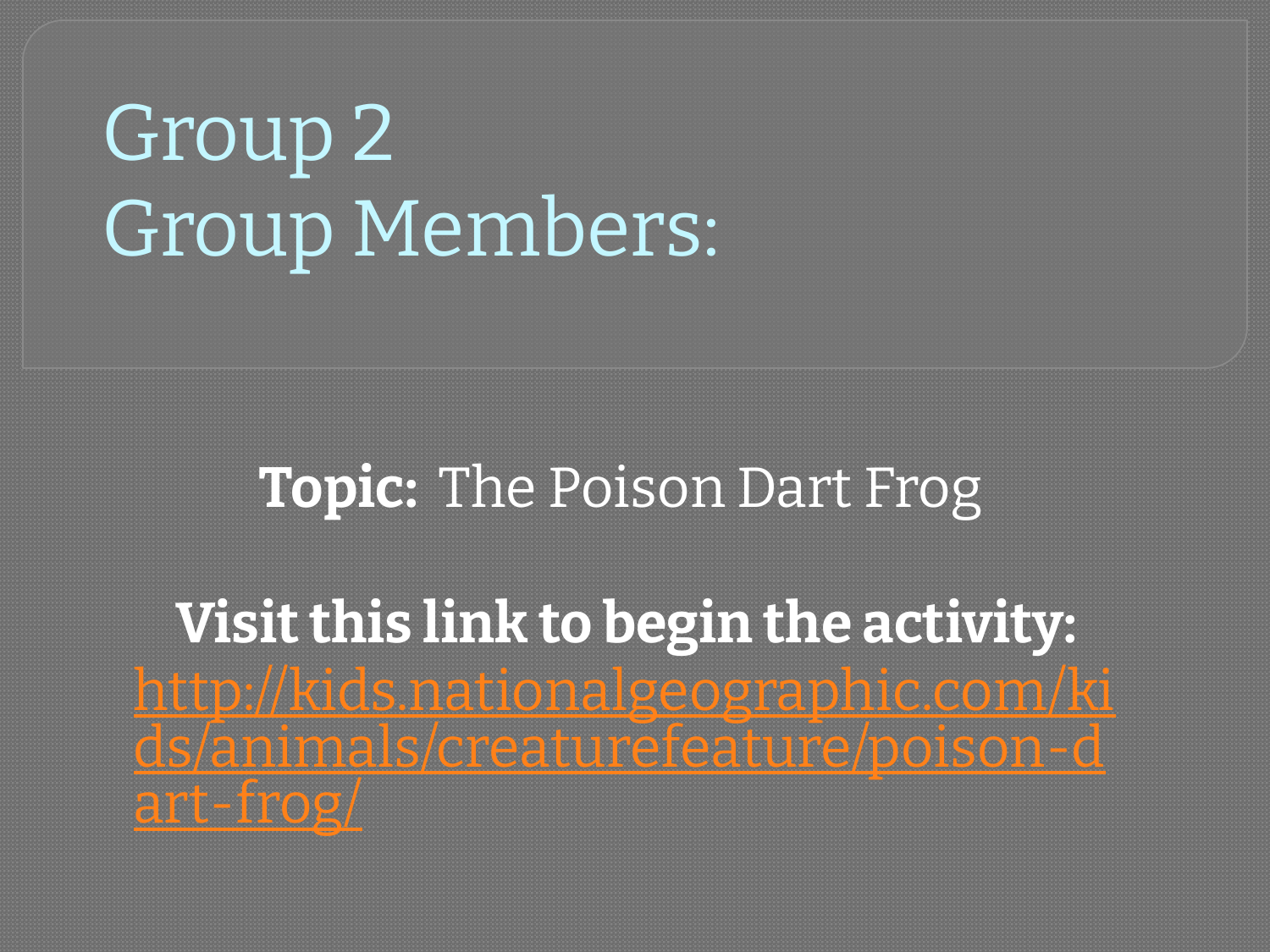

# Group 2 Group Members:
Topic:  The Poison Dart Frog

Visit this link to begin the activity:
http://kids.nationalgeographic.com/kids/animals/creaturefeature/poison-dart-frog/